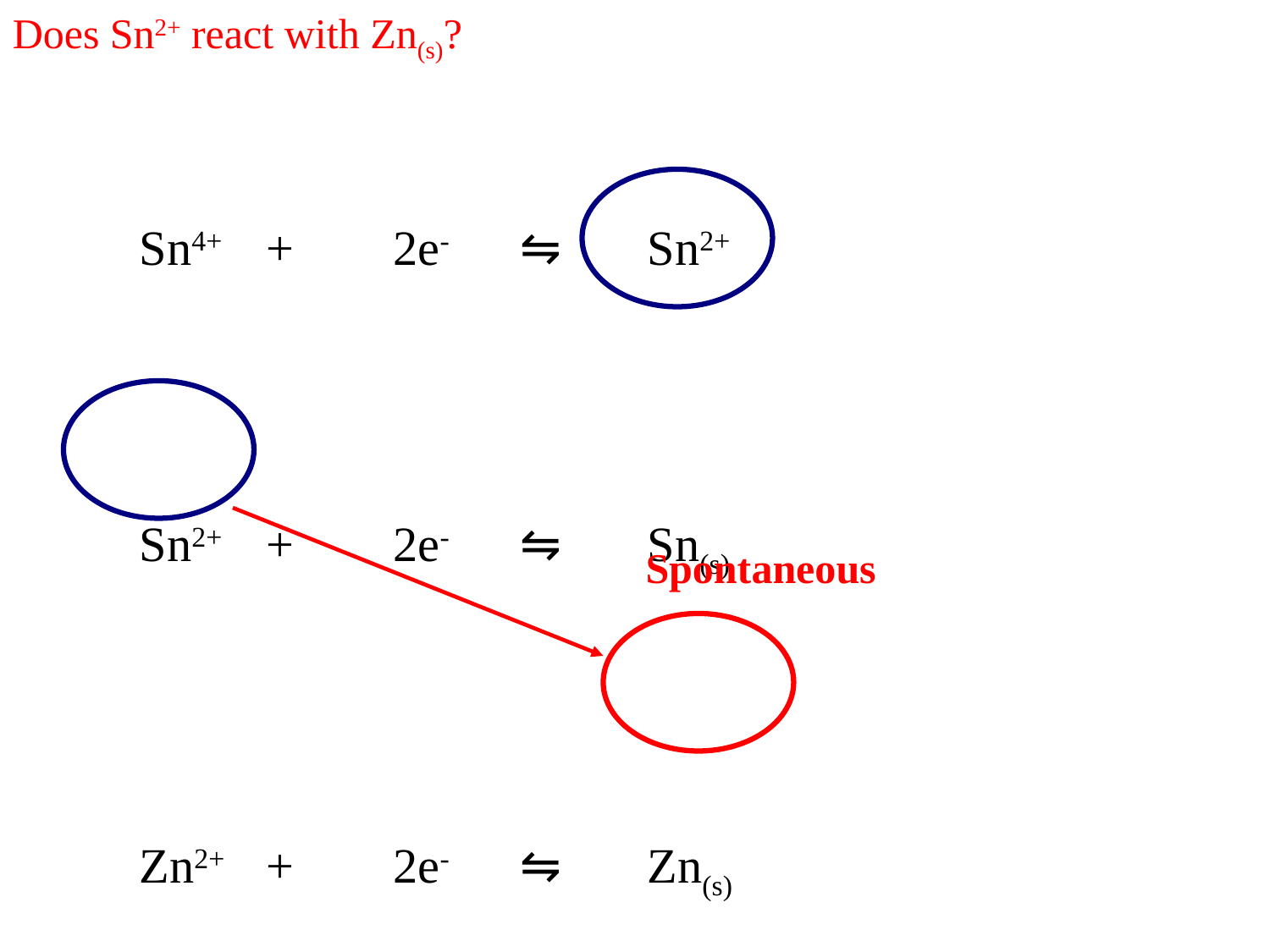

Does Sn2+ react with Zn(s)?

	Sn4+	+	2e-	⇋	Sn2+

	Sn2+	+	2e-	⇋	Sn(s)

	Zn2+	+	2e-	⇋	Zn(s)

Spontaneous